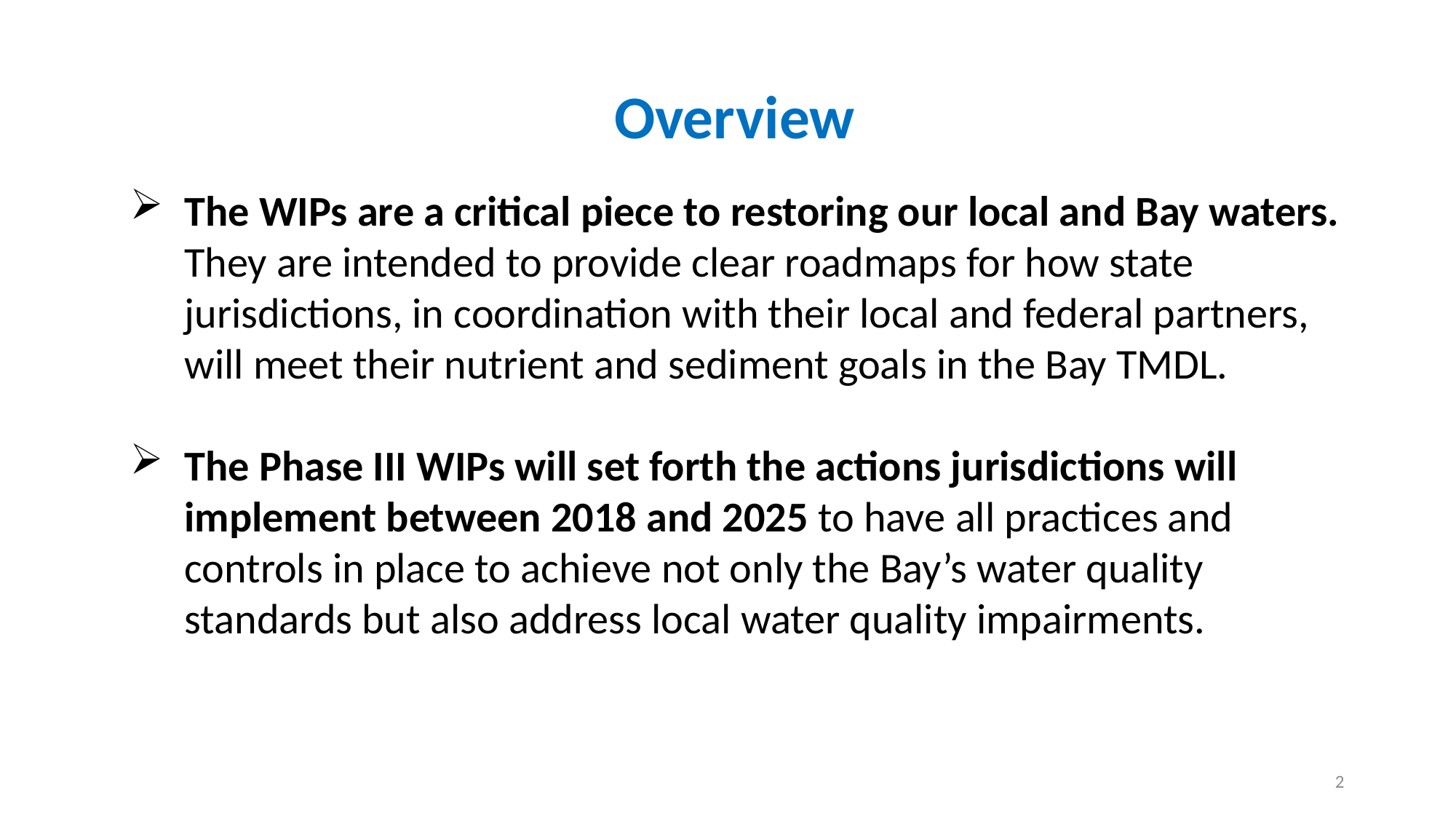

Overview

The WIPs are a critical piece to restoring our local and Bay waters. They are intended to provide clear roadmaps for how state jurisdictions, in coordination with their local and federal partners, will meet their nutrient and sediment goals in the Bay TMDL.

The Phase III WIPs will set forth the actions jurisdictions will implement between 2018 and 2025 to have all practices and controls in place to achieve not only the Bay’s water quality standards but also address local water quality impairments.

2